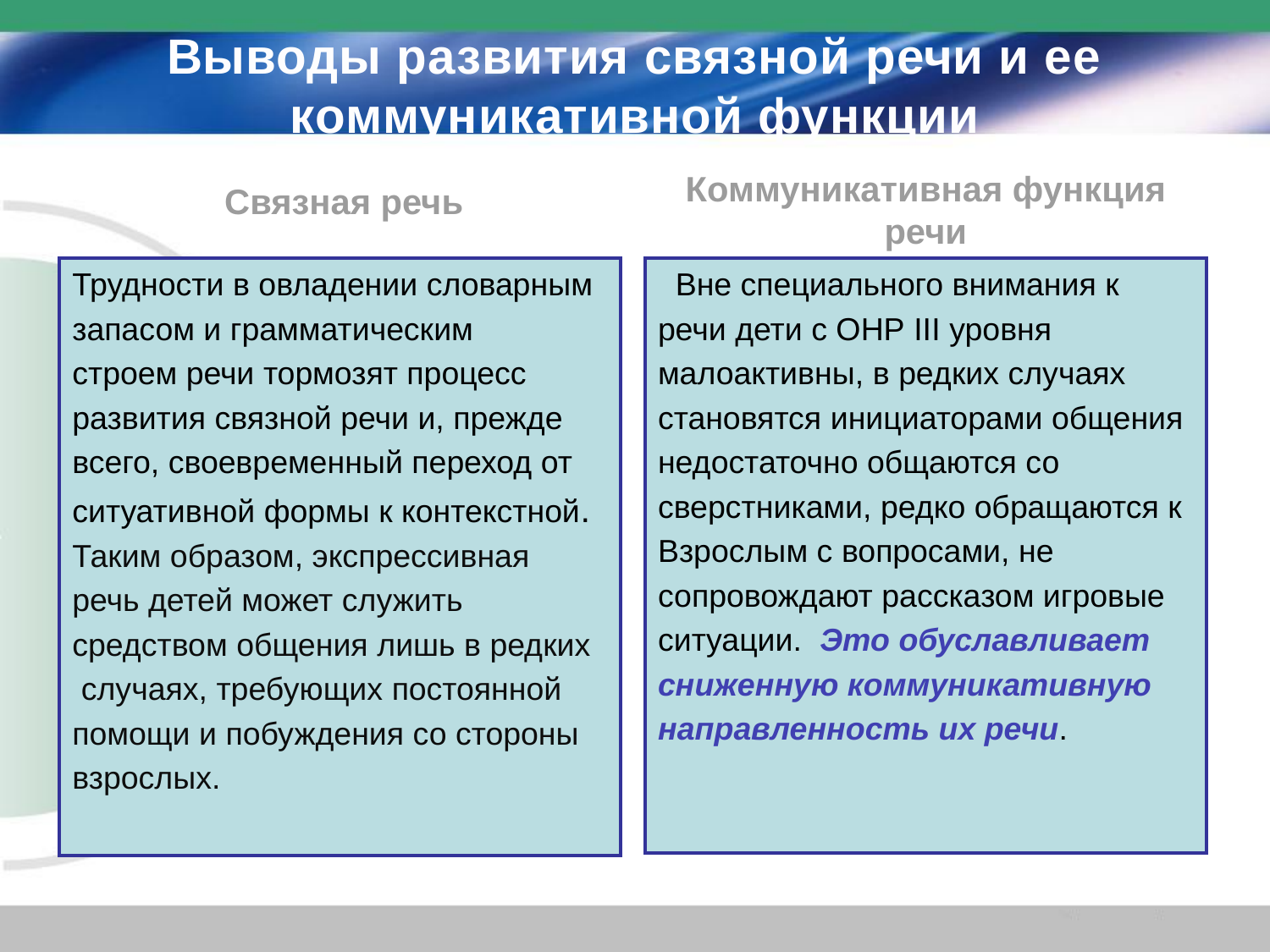

# Выводы развития связной речи и ее коммуникативной функции
Связная речь
Коммуникативная функция речи
Трудности в овладении словарным
запасом и грамматическим
строем речи тормозят процесс
развития связной речи и, прежде
всего, своевременный переход от
ситуативной формы к контекстной.
Таким образом, экспрессивная
речь детей может служить
средством общения лишь в редких
 случаях, требующих постоянной
помощи и побуждения со стороны
взрослых.
  Вне специального внимания к
речи дети с ОНР III уровня
малоактивны, в редких случаях
становятся инициаторами общения
недостаточно общаются со
сверстниками, редко обращаются к
Взрослым с вопросами, не
сопровождают рассказом игровые
ситуации.  Это обуславливает
сниженную коммуникативную
направленность их речи.